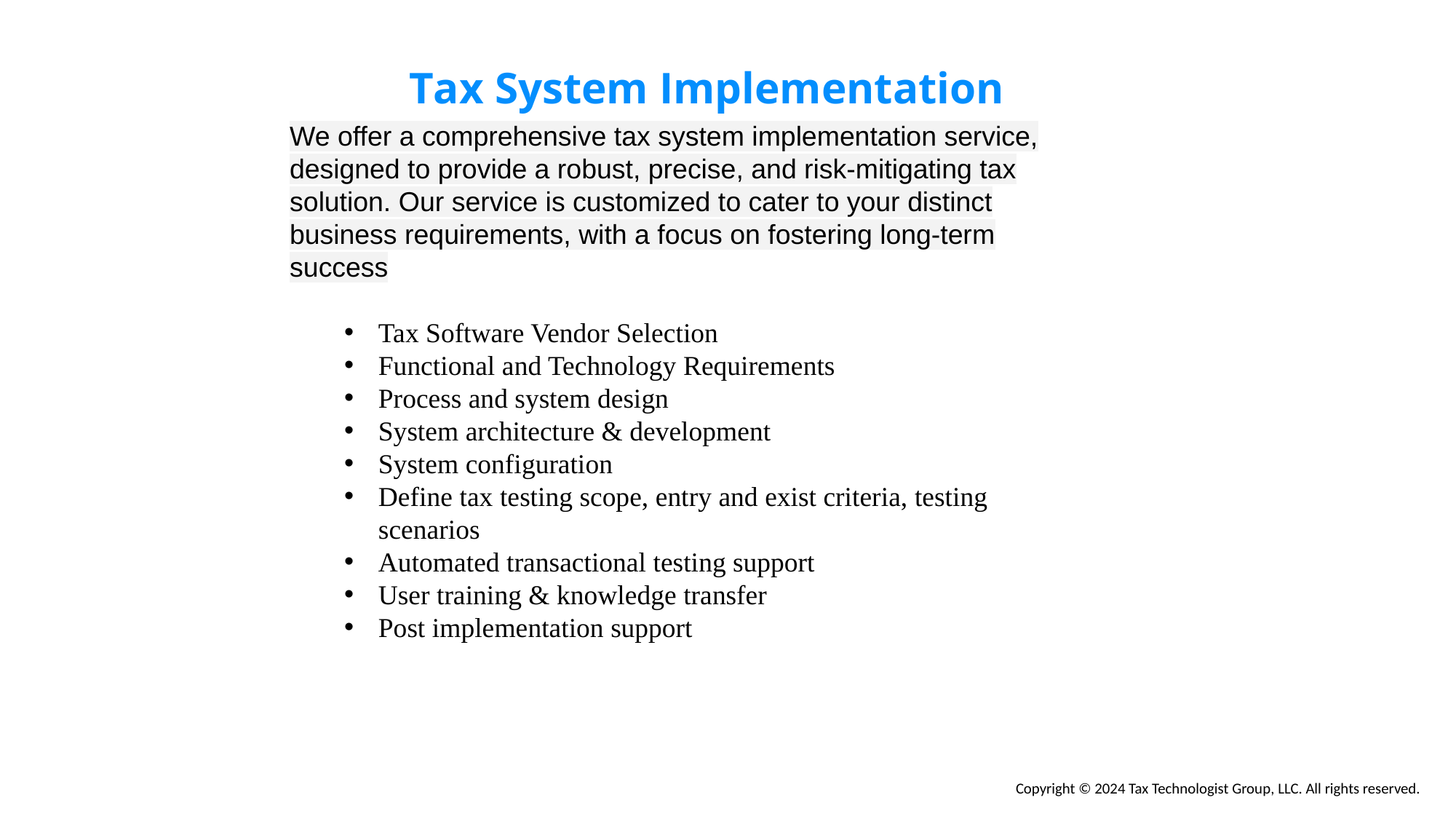

Tax System Implementation
We offer a comprehensive tax system implementation service, designed to provide a robust, precise, and risk-mitigating tax solution. Our service is customized to cater to your distinct business requirements, with a focus on fostering long-term success

Tax Software Vendor Selection
Functional and Technology Requirements
Process and system design
System architecture & development
System configuration
Define tax testing scope, entry and exist criteria, testing scenarios
Automated transactional testing support
User training & knowledge transfer
Post implementation support

Copyright © 2024 Tax Technologist Group, LLC. All rights reserved.